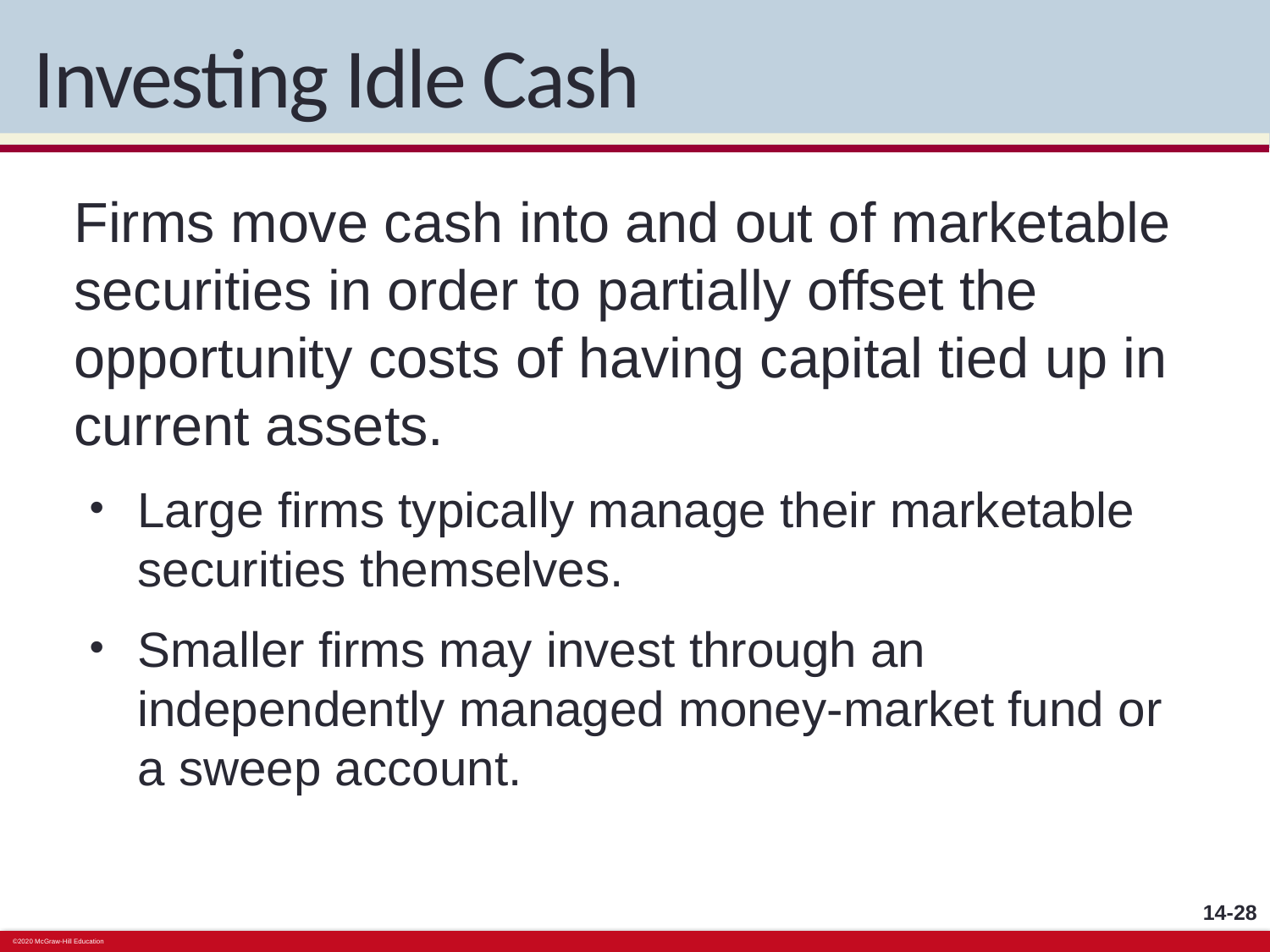

# Investing Idle Cash
Firms move cash into and out of marketable securities in order to partially offset the opportunity costs of having capital tied up in current assets.
Large firms typically manage their marketable securities themselves.
Smaller firms may invest through an independently managed money-market fund or a sweep account.